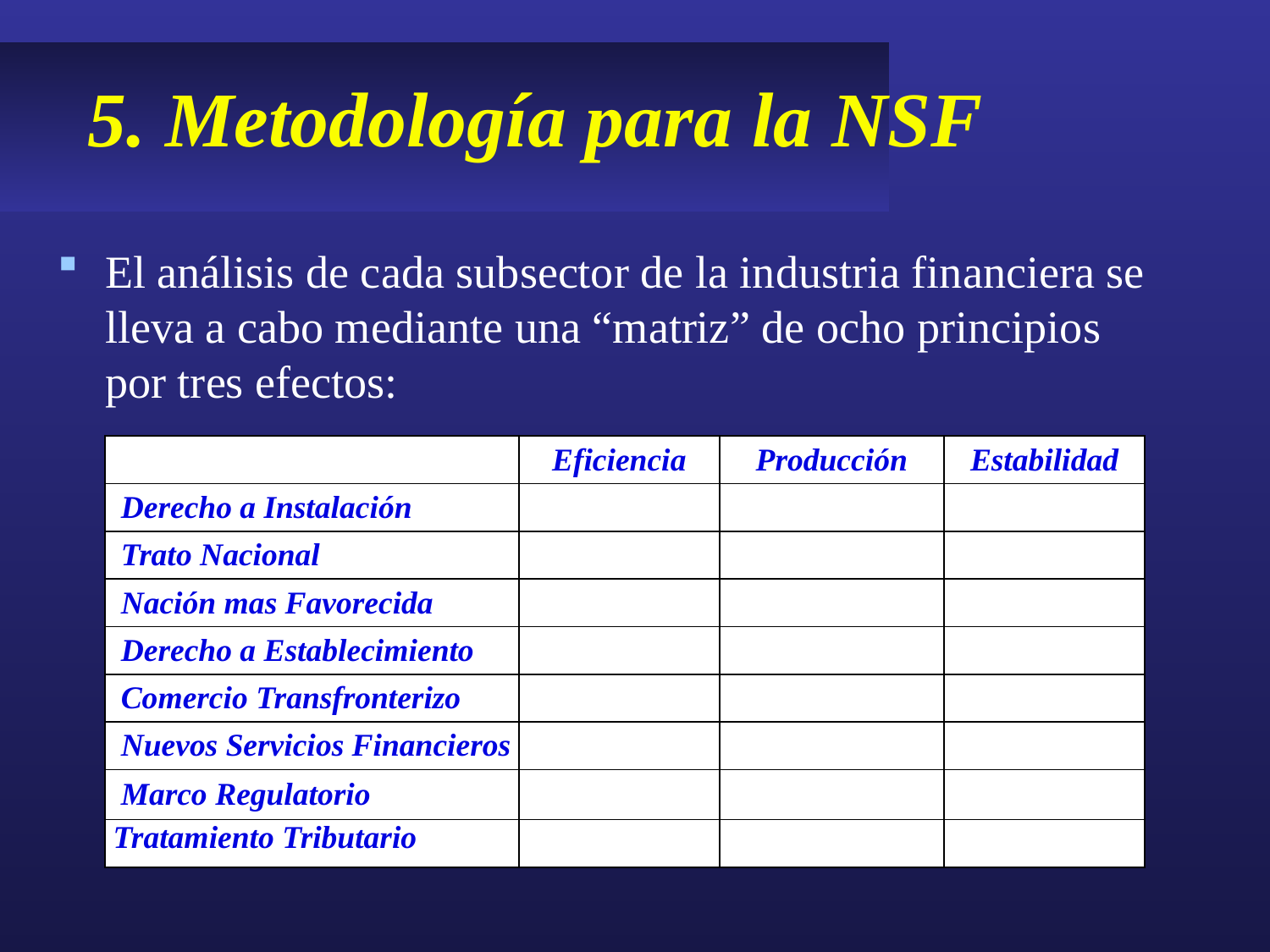

# 5. Metodología para la NSF

El análisis de cada subsector de la industria financiera se lleva a cabo mediante una “matriz” de ocho principios por tres efectos:
|  | Eficiencia | Producción | Estabilidad |
| --- | --- | --- | --- |
| Derecho a Instalación |  |  |  |
| Trato Nacional |  |  |  |
| Nación mas Favorecida |  |  |  |
| Derecho a Establecimiento |  |  |  |
| Comercio Transfronterizo |  |  |  |
| Nuevos Servicios Financieros |  |  |  |
| Marco Regulatorio |  |  |  |
| Tratamiento Tributario |  |  |  |